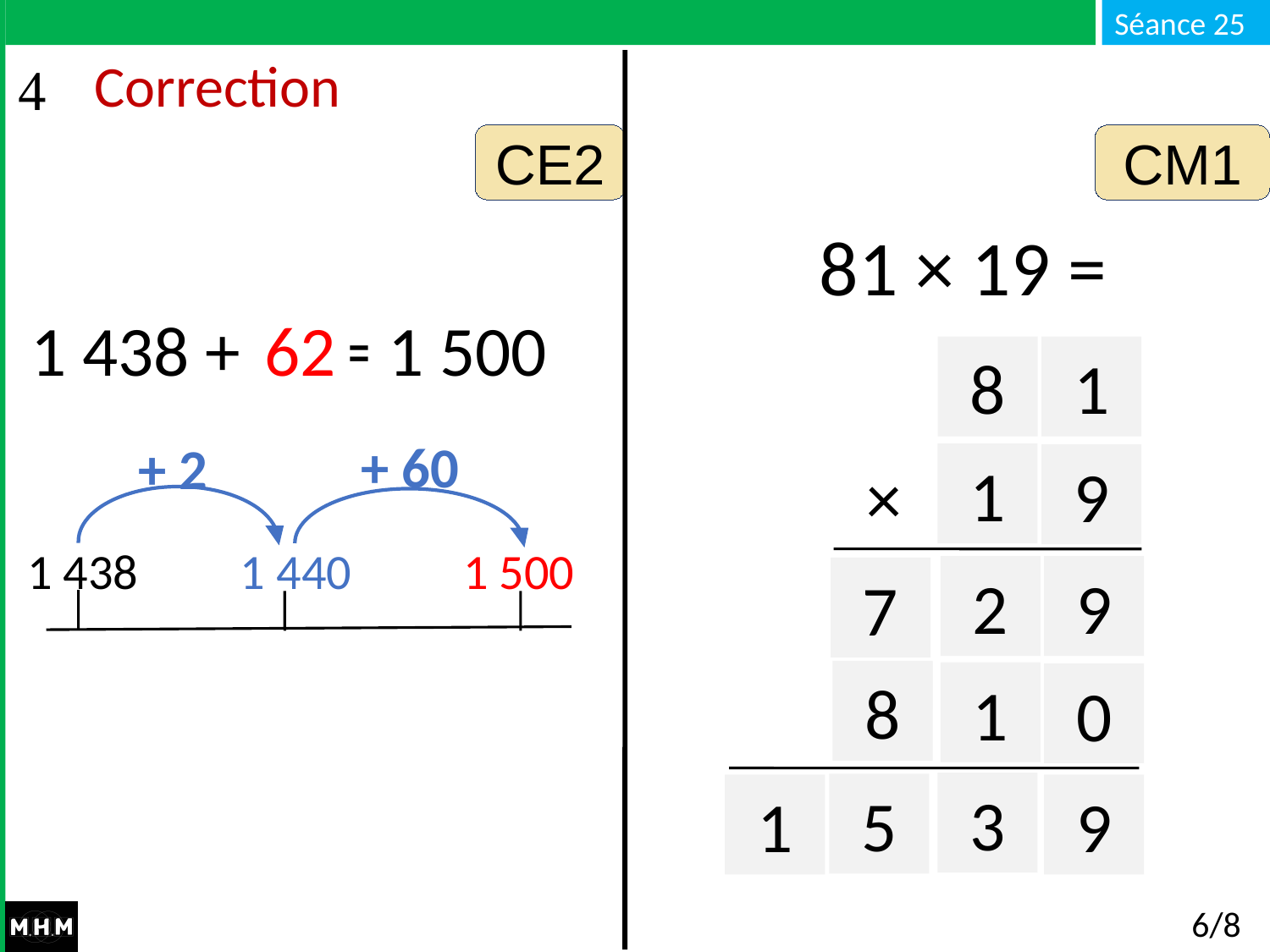

# Correction
CE2
CM1
 81 × 19 =
1 438 + …  = 1 500
62
8
1
+ 60
+ 2
×
1
9

1 438
1 440
1 500
2
9
7
8
1
1
0
3
5
1
9
6/8